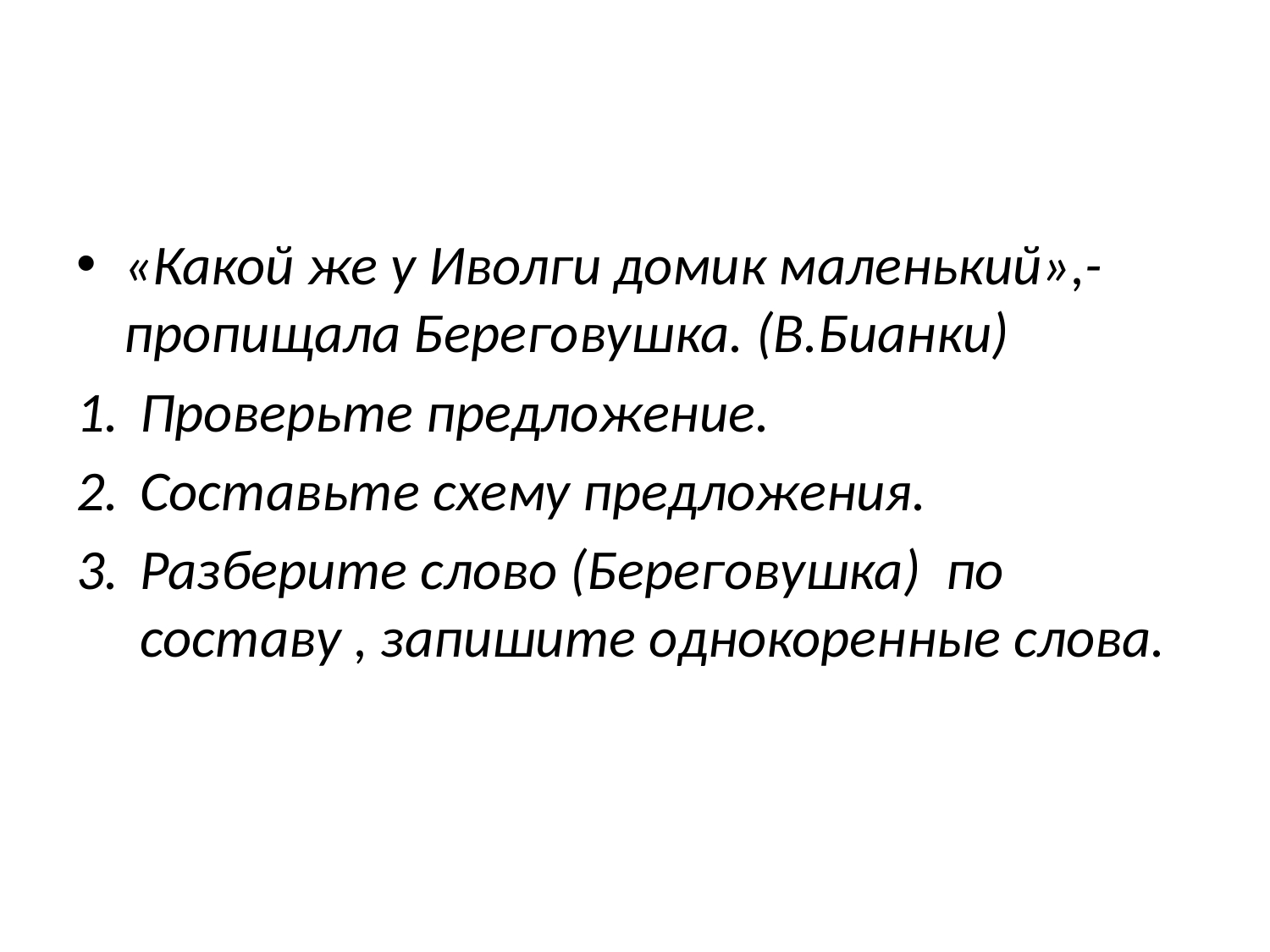

«Какой же у Иволги домик маленький»,-пропищала Береговушка. (В.Бианки)
Проверьте предложение.
Составьте схему предложения.
Разберите слово (Береговушка)  по составу , запишите однокоренные слова.